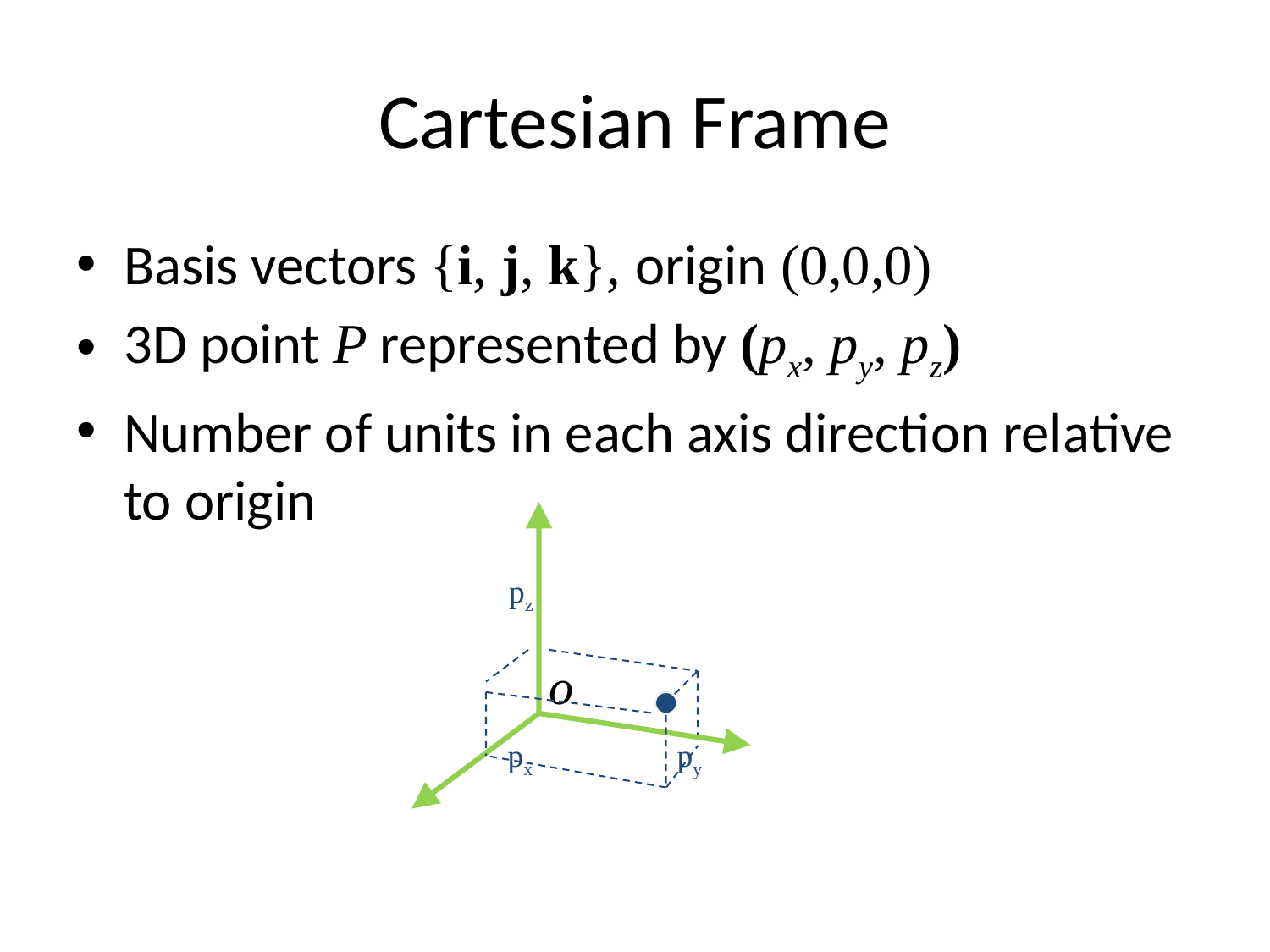

# Cartesian Frame
Basis vectors {i, j, k}, origin (0,0,0)
3D point P represented by (px, py, pz)
Number of units in each axis direction relative to origin

pz
o

px
py